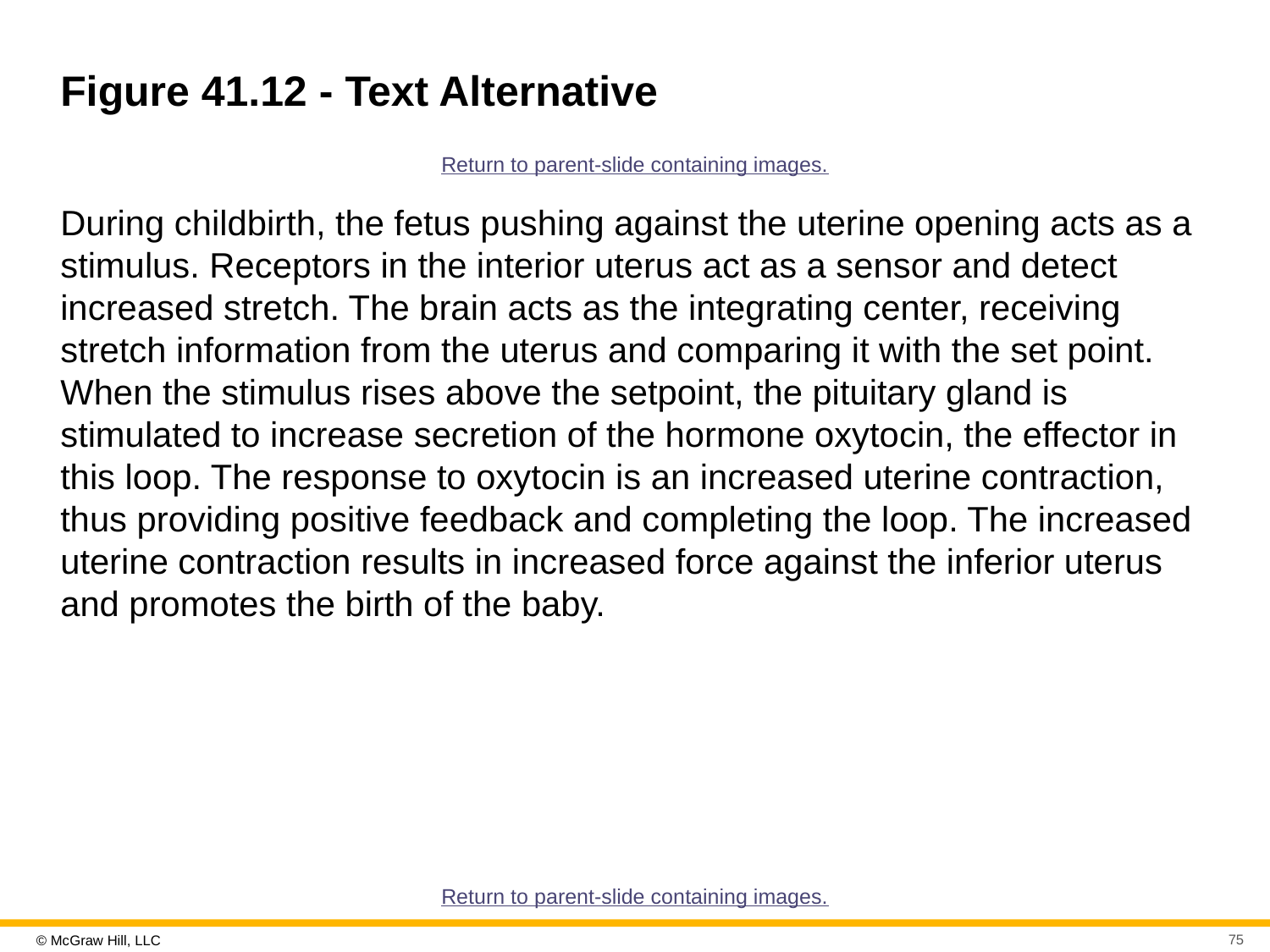

# Figure 41.12 - Text Alternative
Return to parent-slide containing images.
During childbirth, the fetus pushing against the uterine opening acts as a stimulus. Receptors in the interior uterus act as a sensor and detect increased stretch. The brain acts as the integrating center, receiving stretch information from the uterus and comparing it with the set point. When the stimulus rises above the setpoint, the pituitary gland is stimulated to increase secretion of the hormone oxytocin, the effector in this loop. The response to oxytocin is an increased uterine contraction, thus providing positive feedback and completing the loop. The increased uterine contraction results in increased force against the inferior uterus and promotes the birth of the baby.
Return to parent-slide containing images.
75